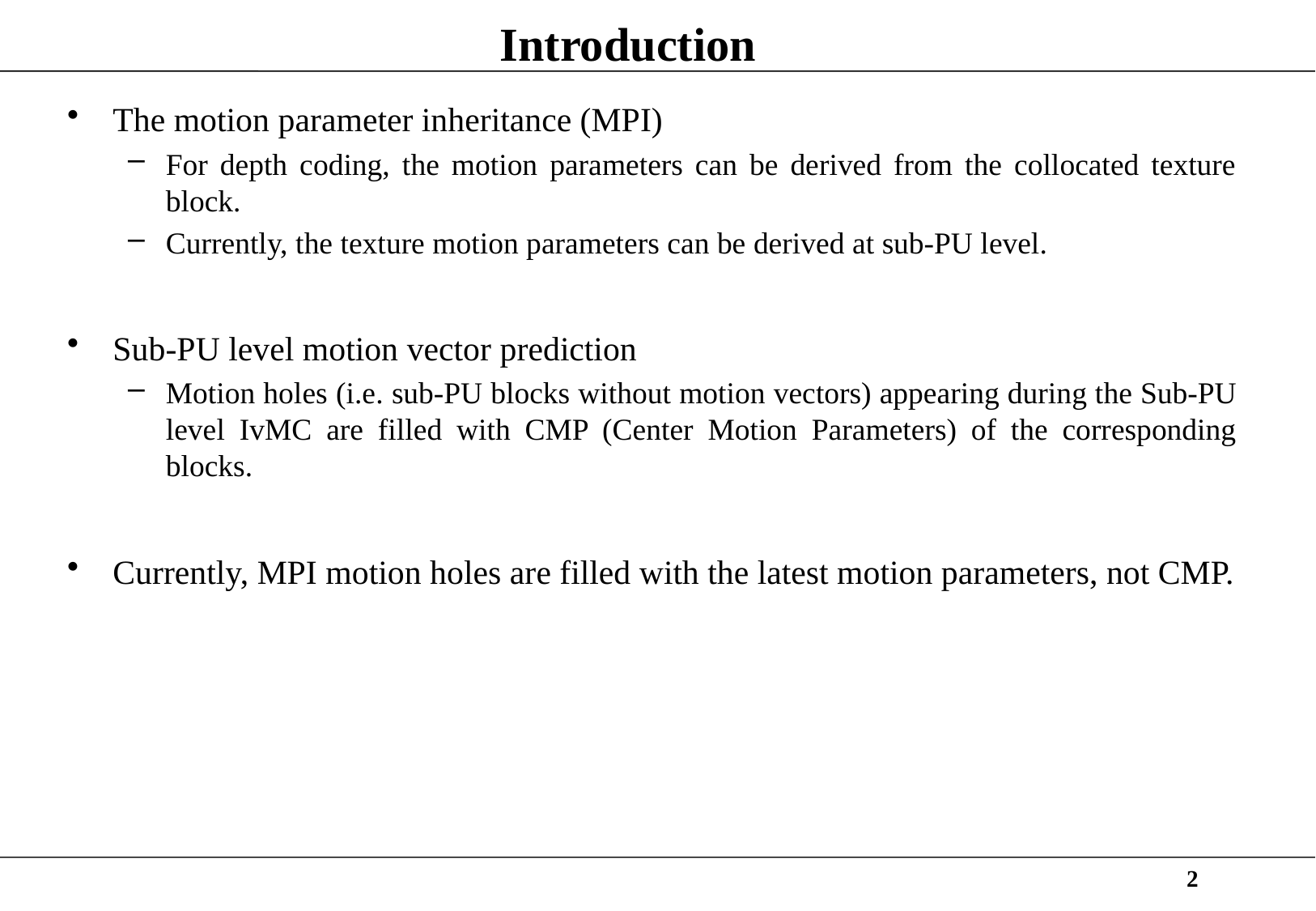

# Introduction
The motion parameter inheritance (MPI)
For depth coding, the motion parameters can be derived from the collocated texture block.
Currently, the texture motion parameters can be derived at sub-PU level.

Sub-PU level motion vector prediction
Motion holes (i.e. sub-PU blocks without motion vectors) appearing during the Sub-PU level IvMC are filled with CMP (Center Motion Parameters) of the corresponding blocks.

Currently, MPI motion holes are filled with the latest motion parameters, not CMP.

2